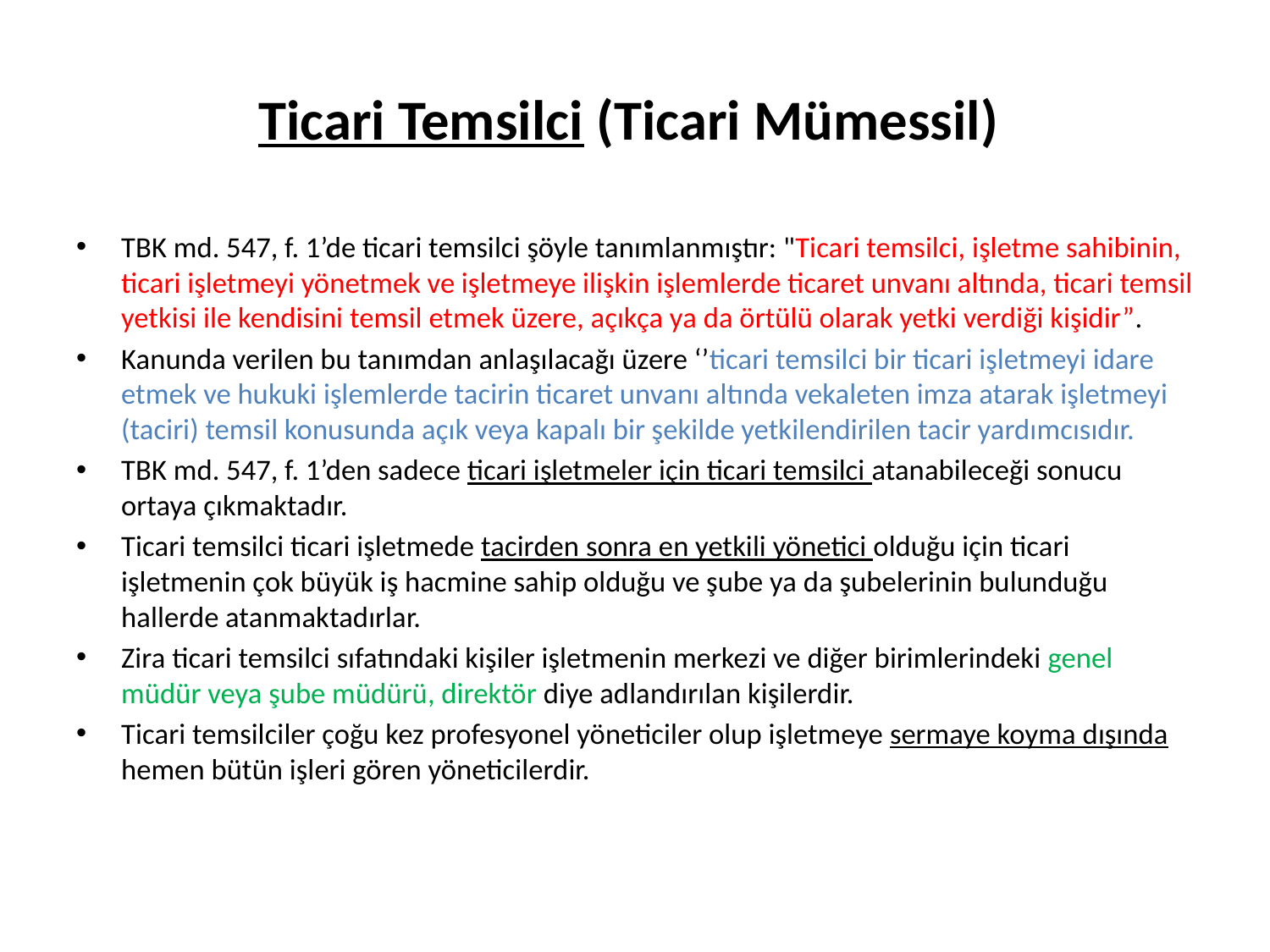

# Ticari Temsilci (Ticari Mümessil)
TBK md. 547, f. 1’de ticari temsilci şöyle tanımlanmıştır: "Ticari temsilci, işletme sahibinin, ticari işletmeyi yönetmek ve işletmeye ilişkin işlemlerde ticaret unvanı altında, ticari temsil yetkisi ile kendisini temsil etmek üzere, açıkça ya da örtülü olarak yetki verdiği kişidir”.
Kanunda verilen bu tanımdan anlaşılacağı üzere ‘’ticari temsilci bir ticari işletmeyi idare etmek ve hukuki işlemlerde tacirin ticaret unvanı altında vekaleten imza atarak işletmeyi (taciri) temsil konusunda açık veya kapalı bir şekilde yetkilendirilen tacir yardımcısıdır.
TBK md. 547, f. 1’den sadece ticari işletmeler için ticari temsilci atanabileceği sonucu ortaya çıkmaktadır.
Ticari temsilci ticari işletmede tacirden sonra en yetkili yönetici olduğu için ticari işletmenin çok büyük iş hacmine sahip olduğu ve şube ya da şubelerinin bulunduğu hallerde atanmaktadırlar.
Zira ticari temsilci sıfatındaki kişiler işletmenin merkezi ve diğer birimlerindeki genel müdür veya şube müdürü, direktör diye adlandırılan kişilerdir.
Ticari temsilciler çoğu kez profesyonel yöneticiler olup işletmeye sermaye koyma dışında hemen bütün işleri gören yöneticilerdir.